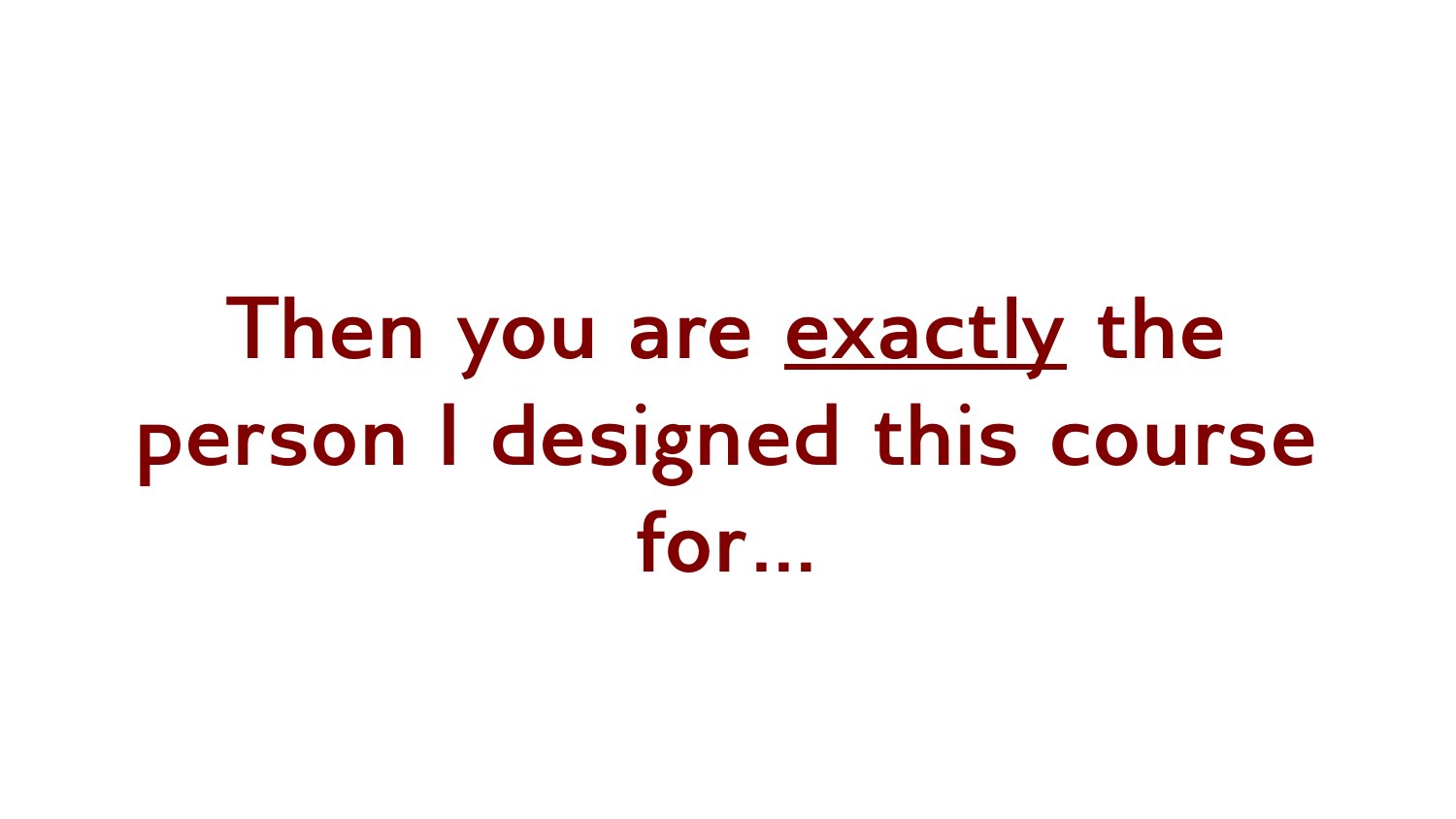

# Then you are exactly the person I designed this course for…